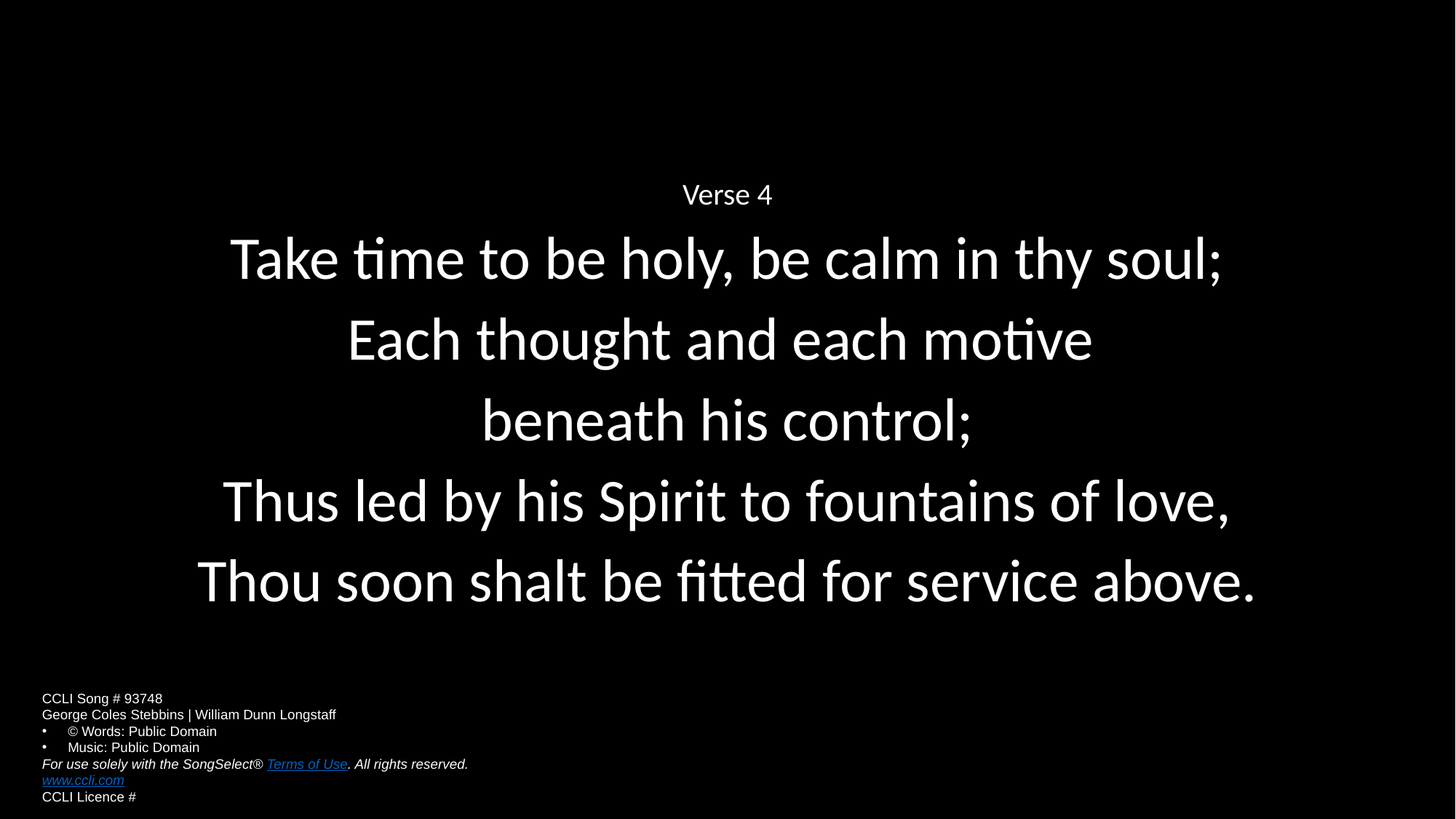

Verse 4
Take time to be holy, be calm in thy soul;
Each thought and each motive
beneath his control;
Thus led by his Spirit to fountains of love,
Thou soon shalt be fitted for service above.

CCLI Song # 93748
George Coles Stebbins | William Dunn Longstaff
© Words: Public Domain
Music: Public Domain
For use solely with the SongSelect® Terms of Use. All rights reserved. www.ccli.com
CCLI Licence #